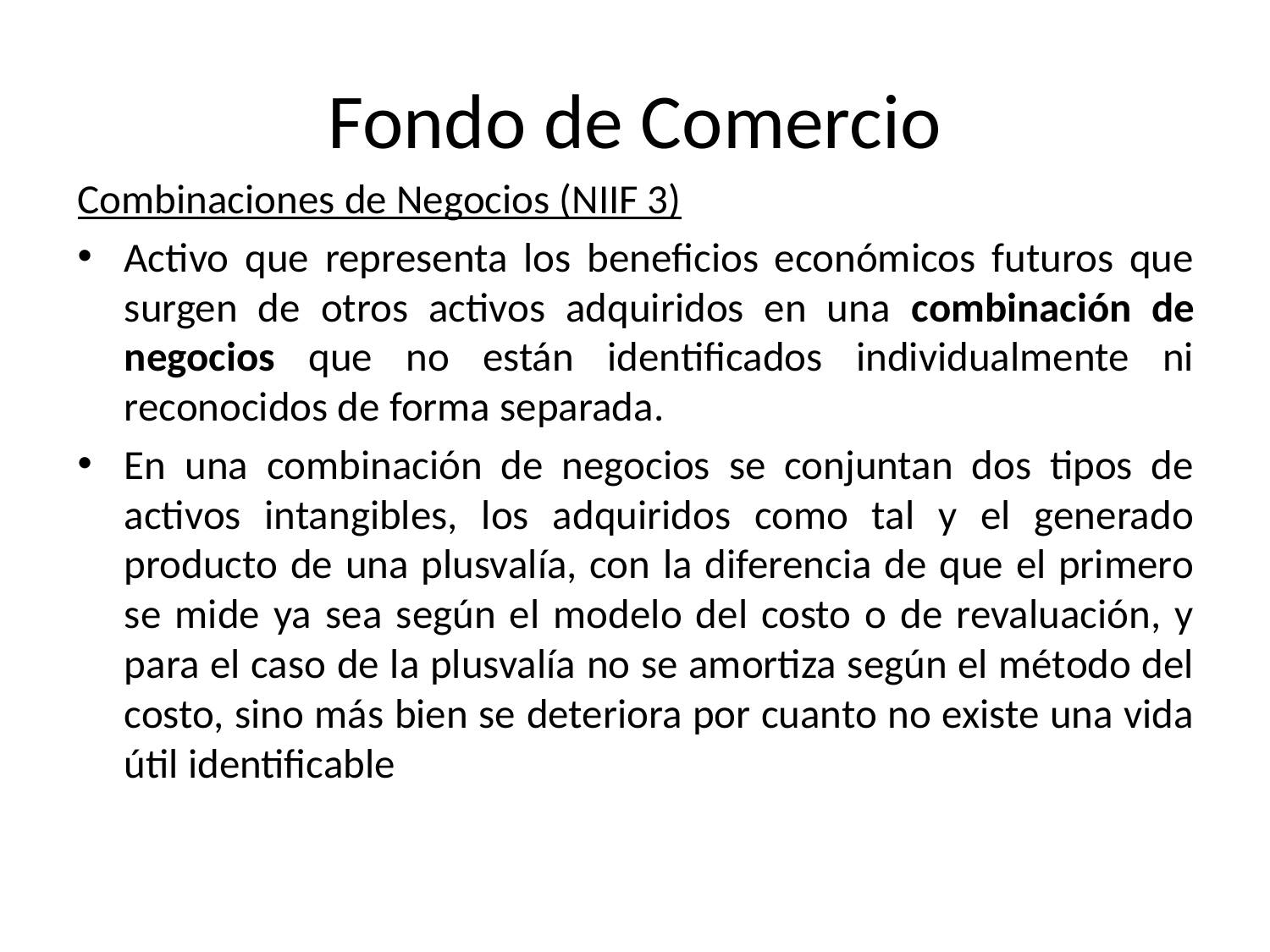

# Fondo de Comercio
Combinaciones de Negocios (NIIF 3)
Activo que representa los beneficios económicos futuros que surgen de otros activos adquiridos en una combinación de negocios que no están identificados individualmente ni reconocidos de forma separada.
En una combinación de negocios se conjuntan dos tipos de activos intangibles, los adquiridos como tal y el generado producto de una plusvalía, con la diferencia de que el primero se mide ya sea según el modelo del costo o de revaluación, y para el caso de la plusvalía no se amortiza según el método del costo, sino más bien se deteriora por cuanto no existe una vida útil identificable